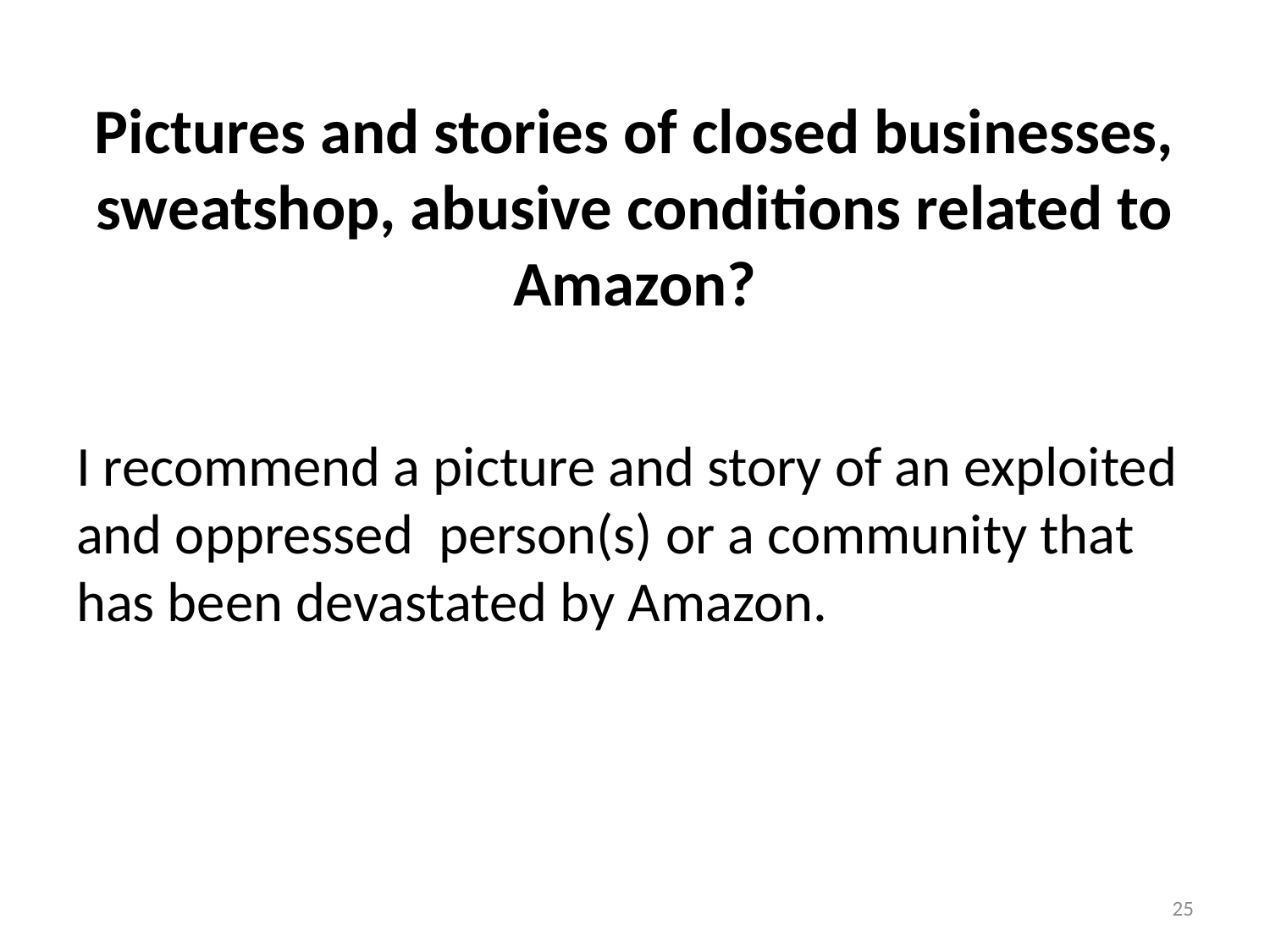

# Pictures and stories of closed businesses, sweatshop, abusive conditions related to Amazon?
I recommend a picture and story of an exploited and oppressed  person(s) or a community that has been devastated by Amazon.
25